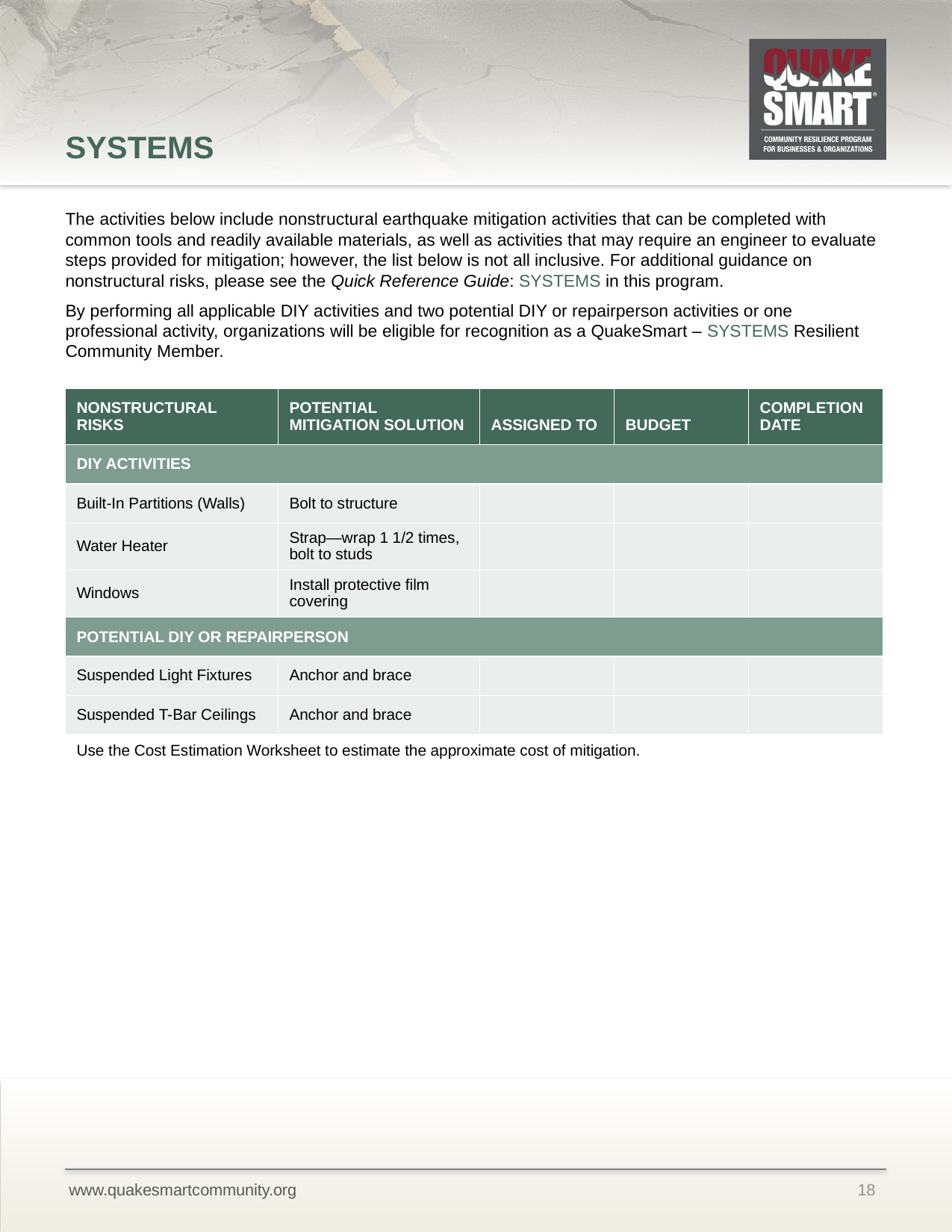

# SYSTEMS
The activities below include nonstructural earthquake mitigation activities that can be completed with common tools and readily available materials, as well as activities that may require an engineer to evaluate steps provided for mitigation; however, the list below is not all inclusive. For additional guidance on nonstructural risks, please see the Quick Reference Guide: SYSTEMS in this program.
By performing all applicable DIY activities and two potential DIY or repairperson activities or one professional activity, organizations will be eligible for recognition as a QuakeSmart – SYSTEMS Resilient Community Member.
| NONSTRUCTURAL RISKS | POTENTIAL MITIGATION SOLUTION | ASSIGNED TO | BUDGET | COMPLETION DATE |
| --- | --- | --- | --- | --- |
| DIY ACTIVITIES |  |  |  |  |
| Built-In Partitions (Walls) | Bolt to structure |  |  |  |
| Water Heater | Strap—wrap 1 1/2 times, bolt to studs |  |  |  |
| Windows | Install protective film covering |  |  |  |
| POTENTIAL DIY OR REPAIRPERSON |  |  |  |  |
| Suspended Light Fixtures | Anchor and brace |  |  |  |
| Suspended T-Bar Ceilings | Anchor and brace |  |  |  |
| Use the Cost Estimation Worksheet to estimate the approximate cost of mitigation. |  |  |  |  |
18